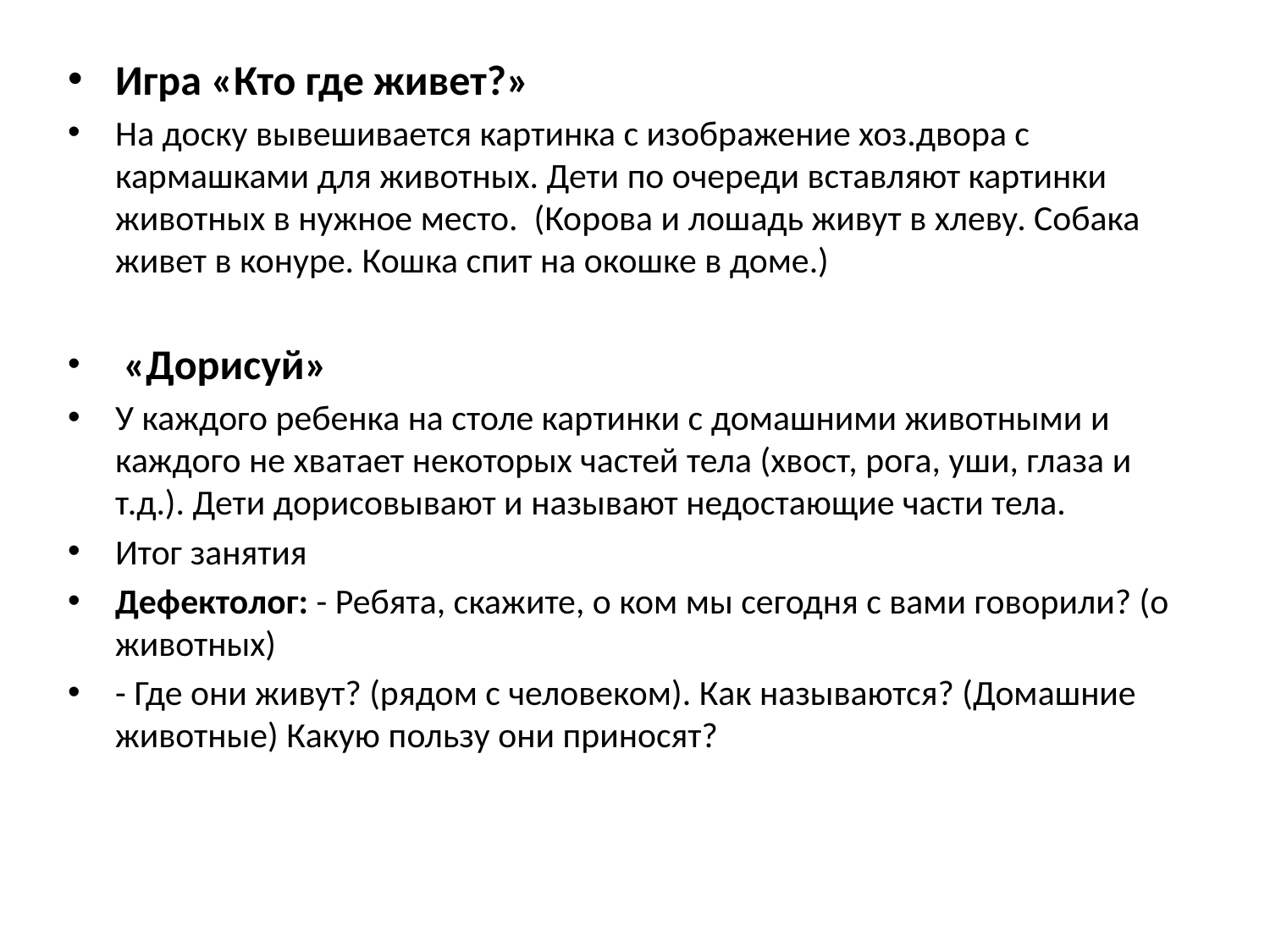

Игра «Кто где живет?»
На доску вывешивается картинка с изображение хоз.двора с кармашками для животных. Дети по очереди вставляют картинки животных в нужное место.  (Корова и лошадь живут в хлеву. Собака живет в конуре. Кошка спит на окошке в доме.)

 «Дорисуй»
У каждого ребенка на столе картинки с домашними животными и каждого не хватает некоторых частей тела (хвост, рога, уши, глаза и т.д.). Дети дорисовывают и называют недостающие части тела.
Итог занятия
Дефектолог: - Ребята, скажите, о ком мы сегодня с вами говорили? (о животных)
- Где они живут? (рядом с человеком). Как называются? (Домашние животные) Какую пользу они приносят?